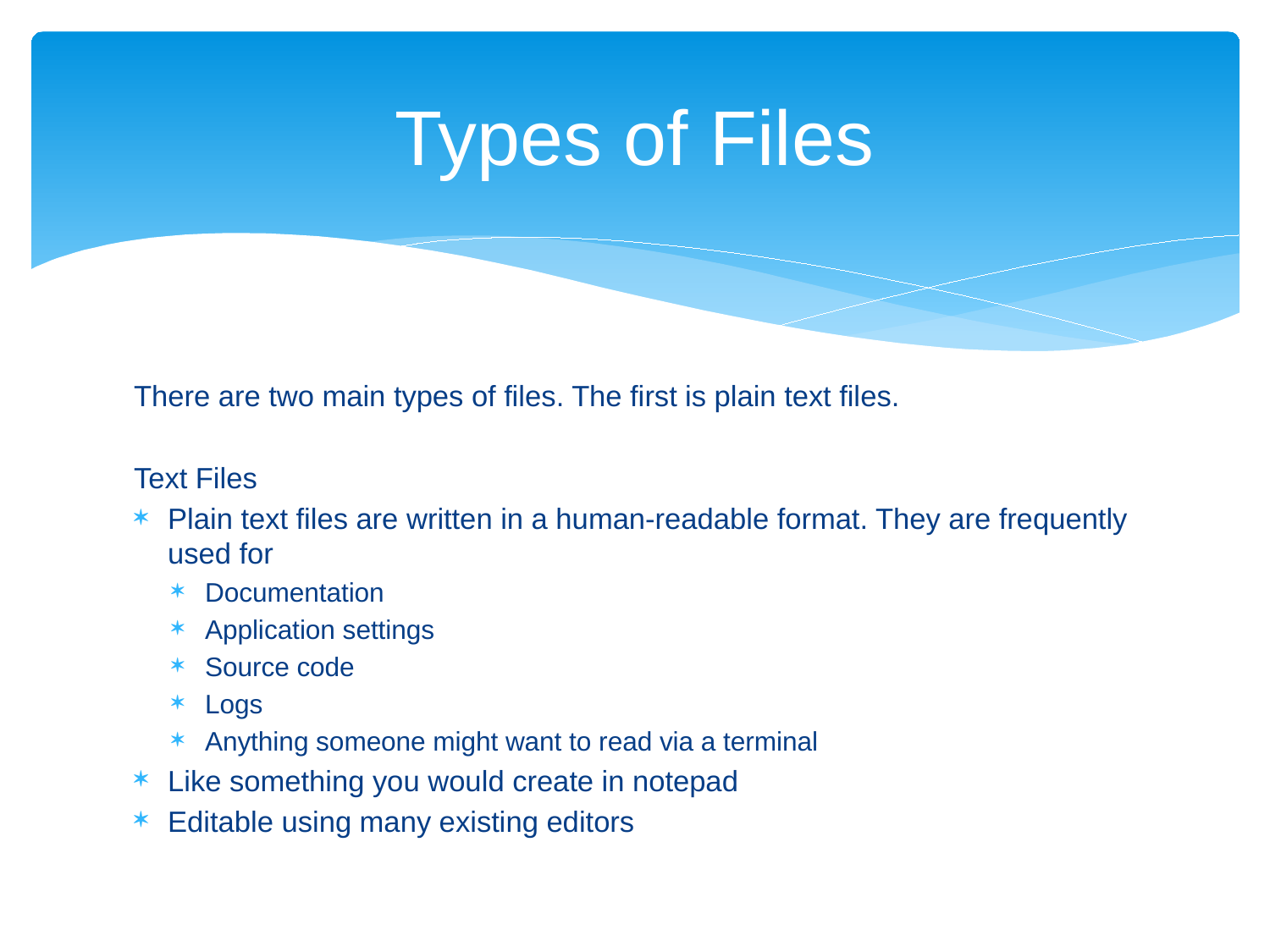

# Types of Files
There are two main types of files. The first is plain text files.

Text Files
Plain text files are written in a human-readable format. They are frequently used for
Documentation
Application settings
Source code
Logs
Anything someone might want to read via a terminal
Like something you would create in notepad
Editable using many existing editors